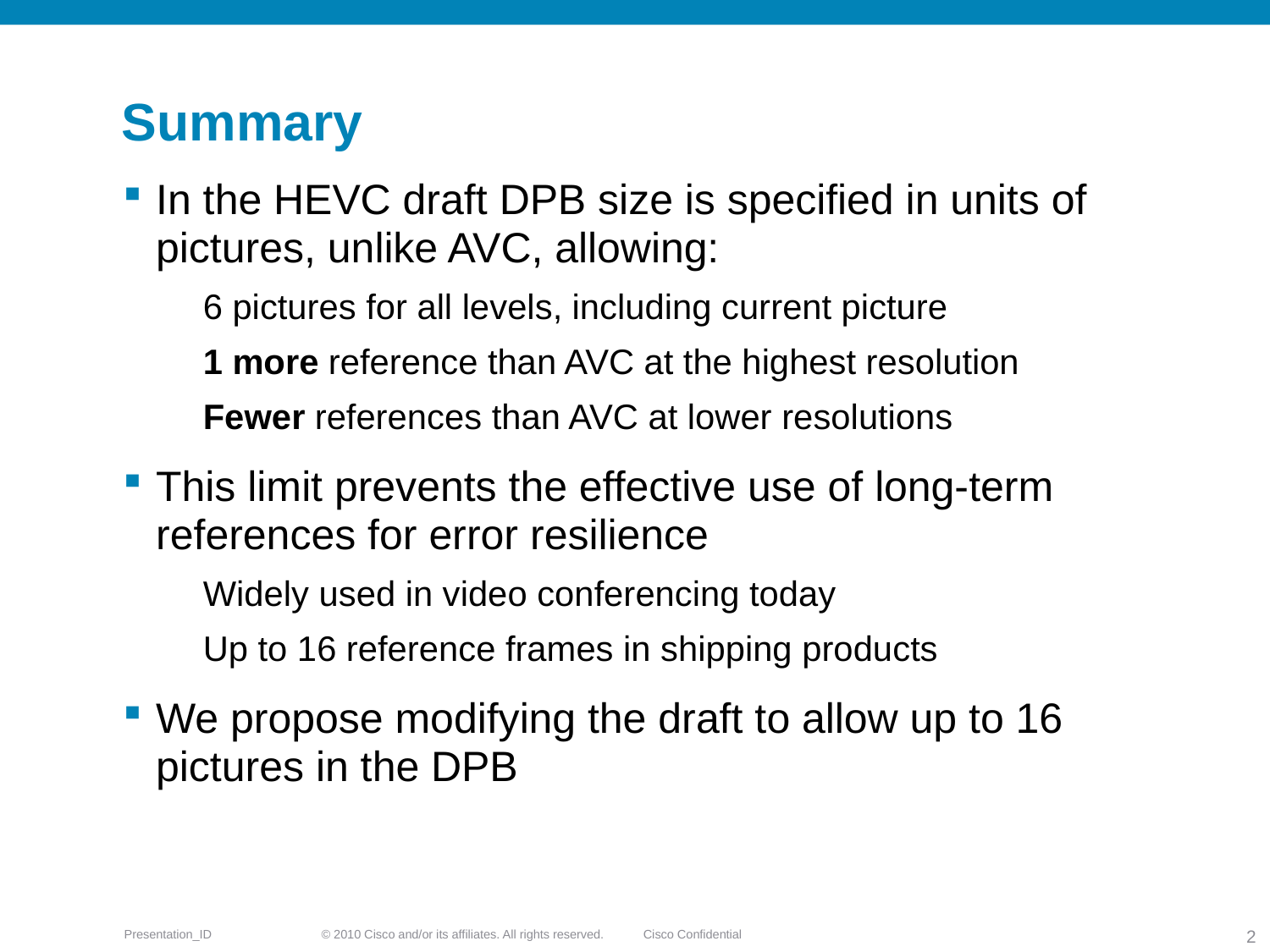

# Summary
In the HEVC draft DPB size is specified in units of pictures, unlike AVC, allowing:
6 pictures for all levels, including current picture
1 more reference than AVC at the highest resolution
Fewer references than AVC at lower resolutions
This limit prevents the effective use of long-term references for error resilience
Widely used in video conferencing today
Up to 16 reference frames in shipping products
We propose modifying the draft to allow up to 16 pictures in the DPB